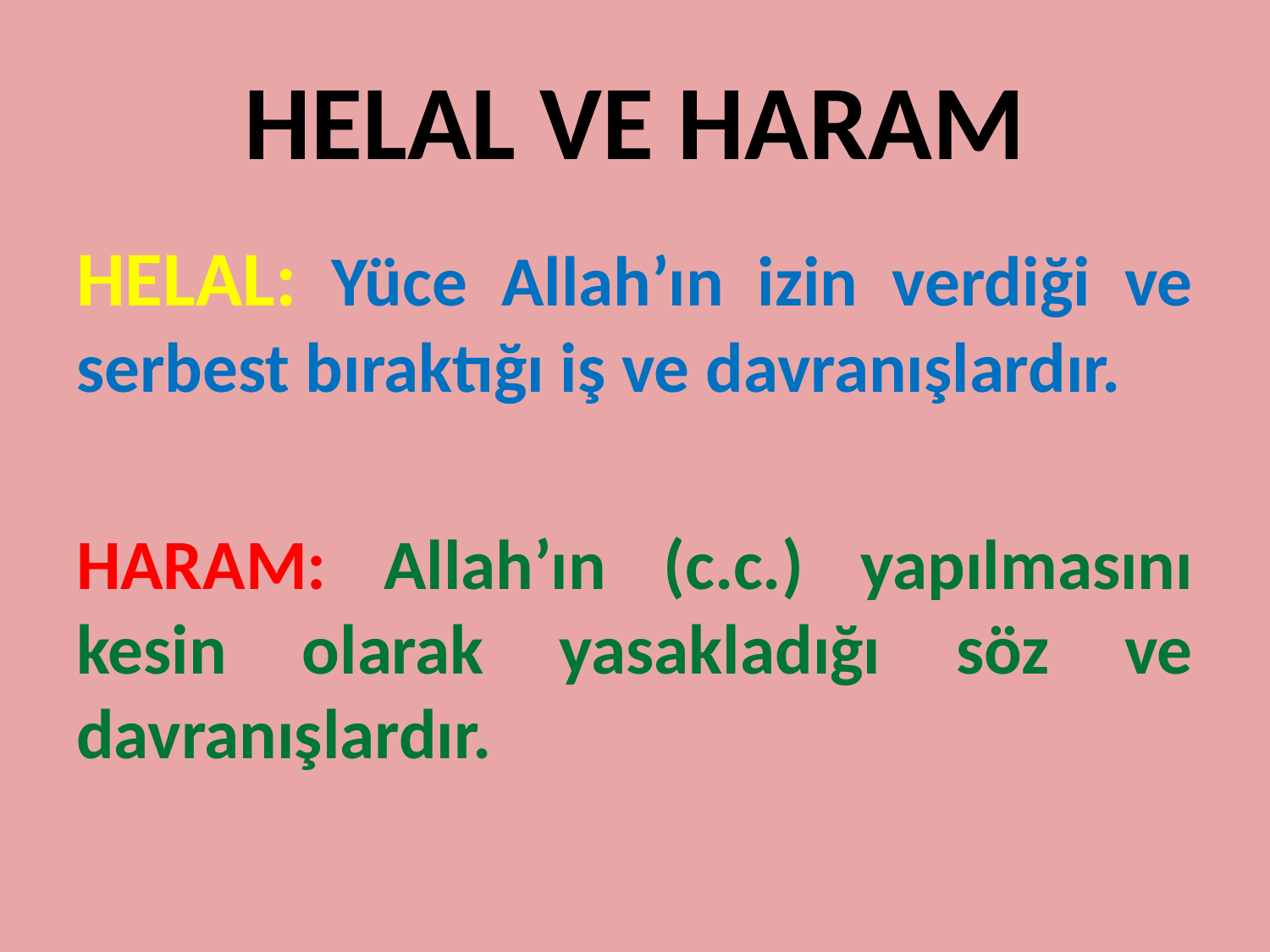

# HELAL VE HARAM
HELAL: Yüce Allah’ın izin verdiği ve serbest bıraktığı iş ve davranışlardır.

HARAM: Allah’ın (c.c.) yapılmasını kesin olarak yasakladığı söz ve davranışlardır.